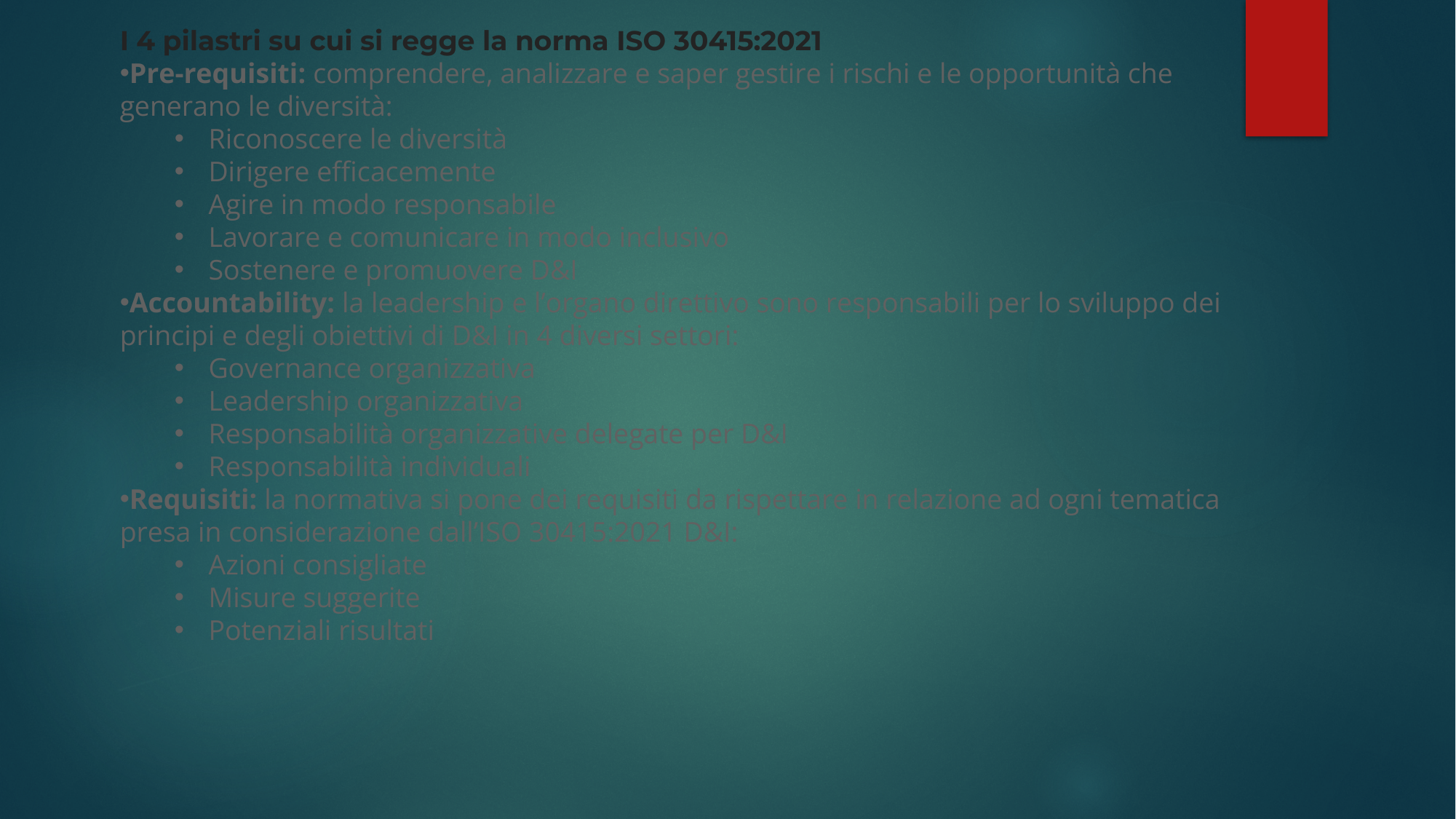

I 4 pilastri su cui si regge la norma ISO 30415:2021
Pre-requisiti: comprendere, analizzare e saper gestire i rischi e le opportunità che generano le diversità:
Riconoscere le diversità
Dirigere efficacemente
Agire in modo responsabile
Lavorare e comunicare in modo inclusivo
Sostenere e promuovere D&I
Accountability: la leadership e l’organo direttivo sono responsabili per lo sviluppo dei principi e degli obiettivi di D&I in 4 diversi settori:
Governance organizzativa
Leadership organizzativa
Responsabilità organizzative delegate per D&I
Responsabilità individuali
Requisiti: la normativa si pone dei requisiti da rispettare in relazione ad ogni tematica presa in considerazione dall’ISO 30415:2021 D&I:
Azioni consigliate
Misure suggerite
Potenziali risultati